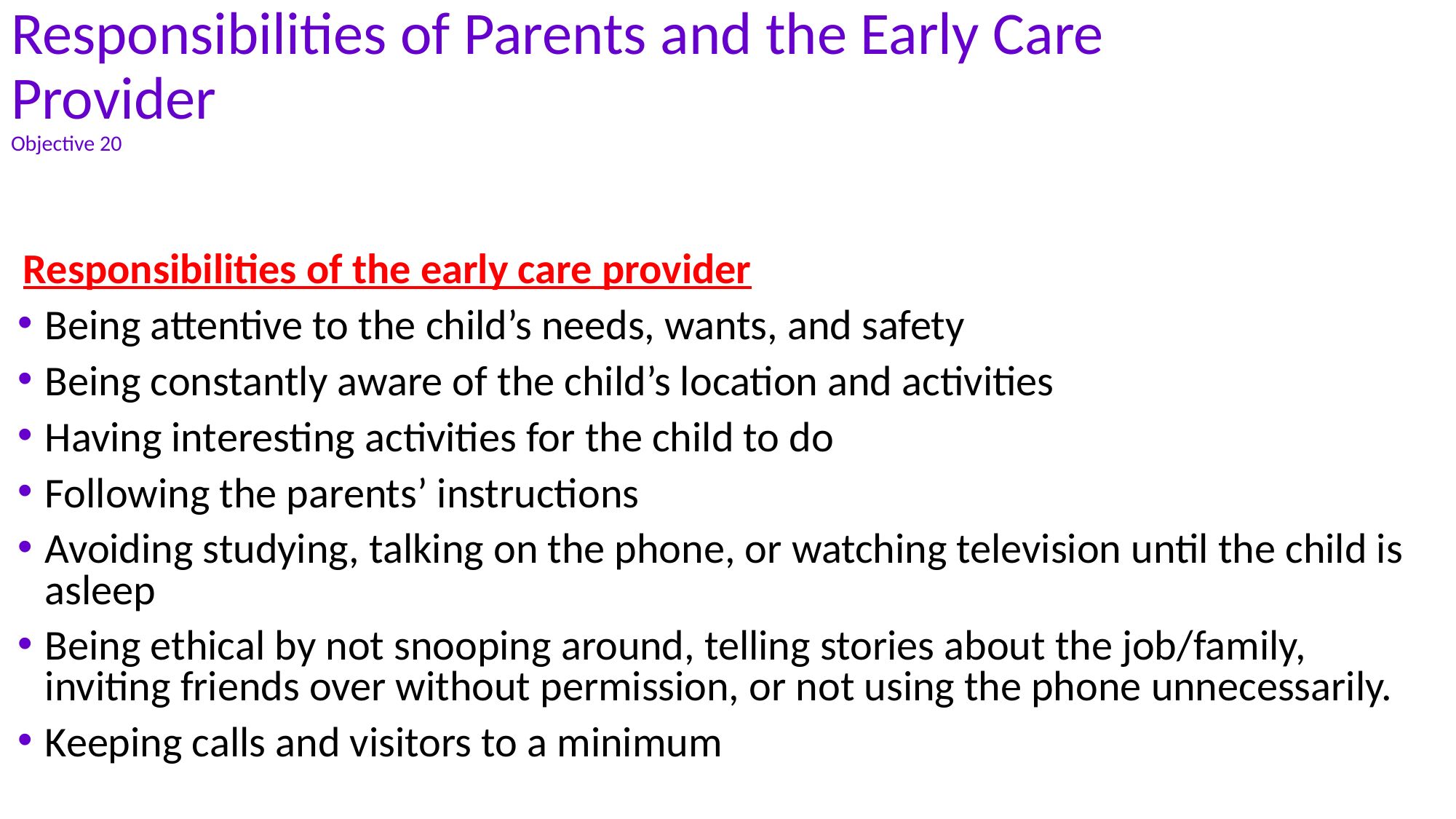

# Responsibilities of Parents and the Early Care Provider Objective 20
Responsibilities of the early care provider
Being attentive to the child’s needs, wants, and safety
Being constantly aware of the child’s location and activities
Having interesting activities for the child to do
Following the parents’ instructions
Avoiding studying, talking on the phone, or watching television until the child is asleep
Being ethical by not snooping around, telling stories about the job/family, inviting friends over without permission, or not using the phone unnecessarily.
Keeping calls and visitors to a minimum